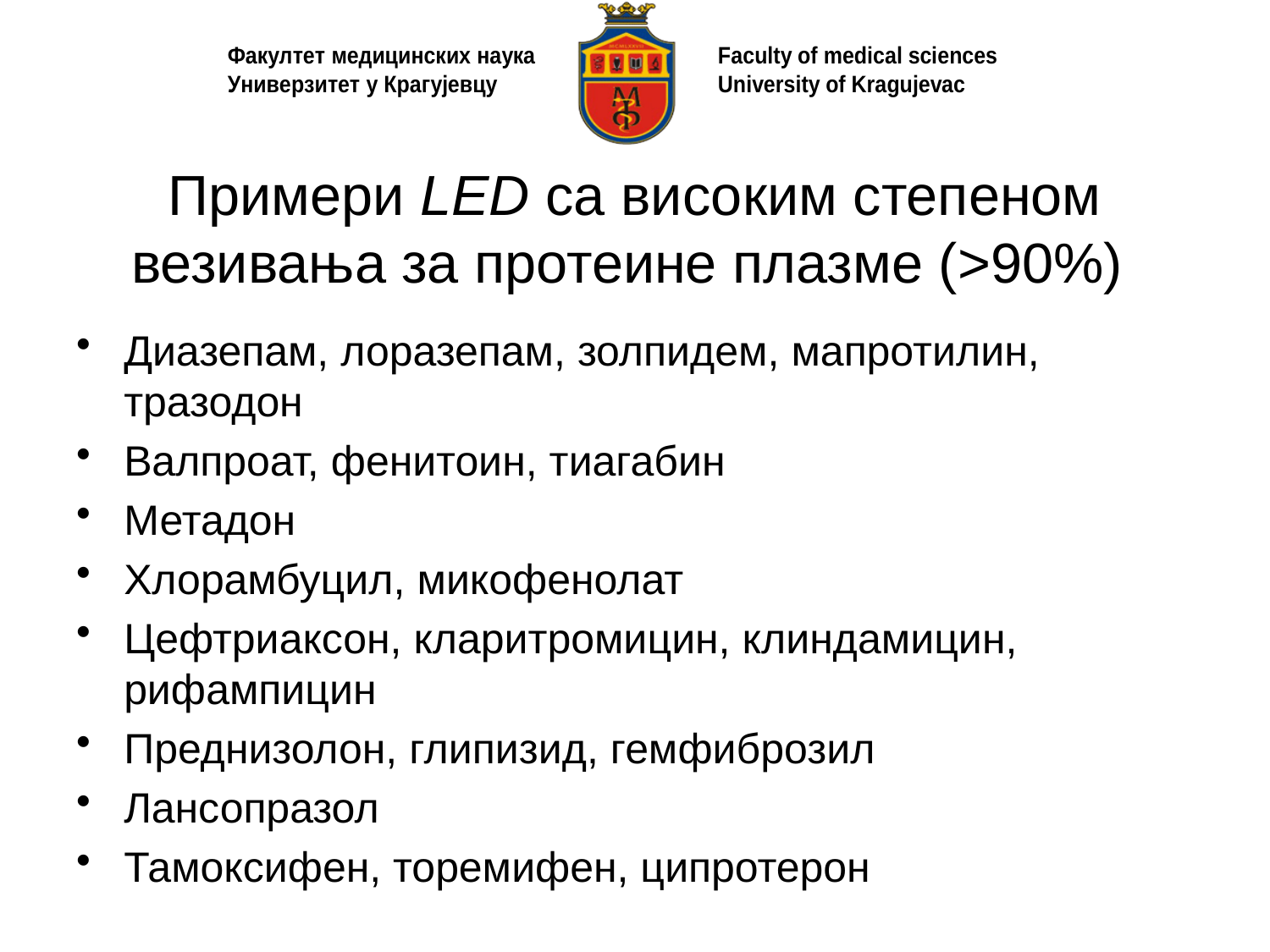

# Примери LED са високим степеном везивања за протеине плазме (>90%)
Диазепам, лоразепам, золпидем, мапротилин, тразодон
Валпроат, фенитоин, тиагабин
Метадон
Хлорамбуцил, микофенолат
Цефтриаксон, кларитромицин, клиндамицин, рифампицин
Преднизолон, глипизид, гемфиброзил
Лансопразол
Тамоксифен, торемифен, ципротерон